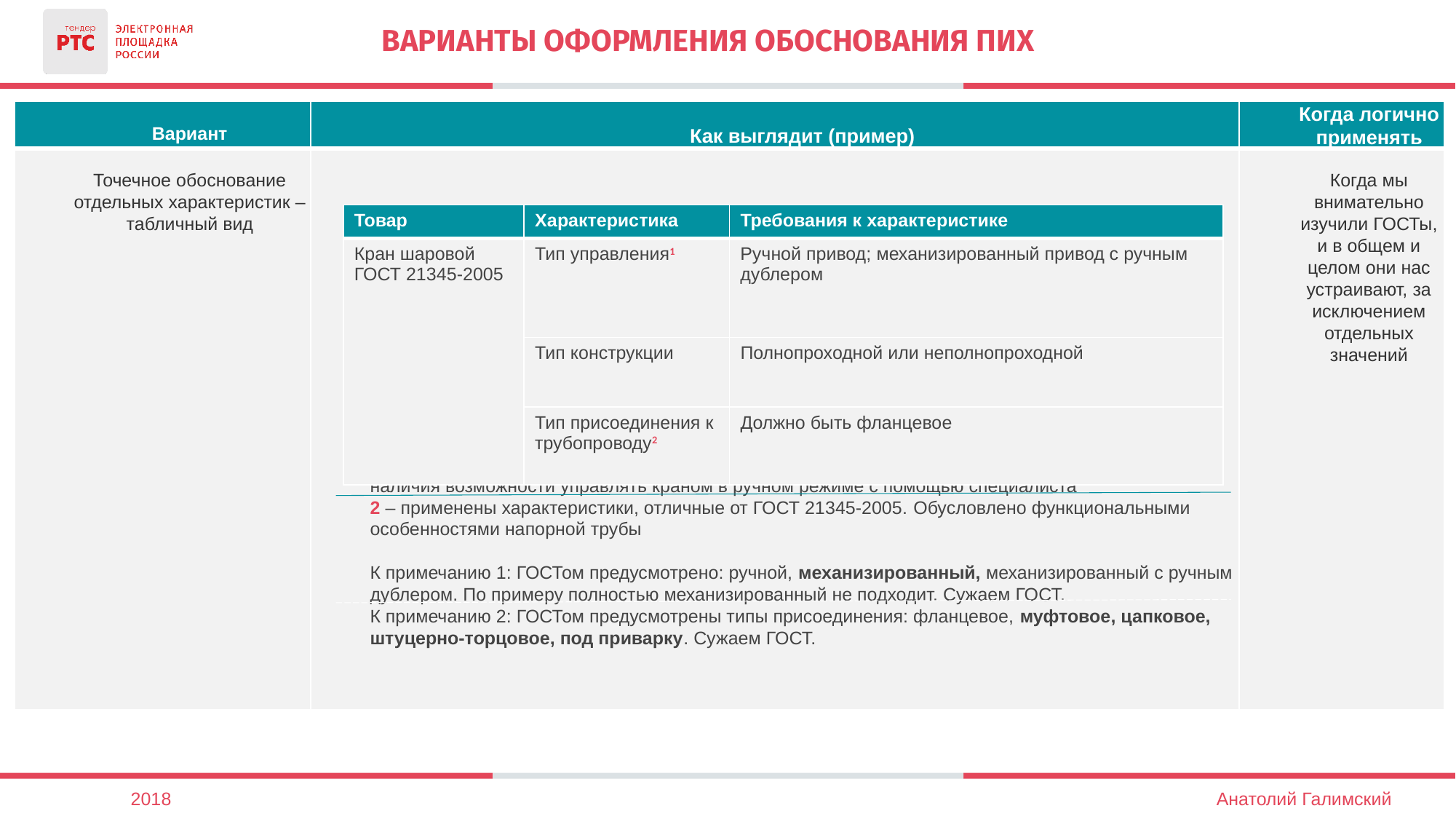

# Варианты оформления обоснования пих

| Вариант | Как выглядит (пример) | Когда логично применять |
| --- | --- | --- |
| Точечное обоснование отдельных характеристик – табличный вид | 1 – применены характеристики, отличные от ГОСТ 21345-2005. Обусловлено необходимостью наличия возможности управлять краном в ручном режиме с помощью специалиста 2 – применены характеристики, отличные от ГОСТ 21345-2005. Обусловлено функциональными особенностями напорной трубы К примечанию 1: ГОСТом предусмотрено: ручной, механизированный, механизированный с ручным дублером. По примеру полностью механизированный не подходит. Сужаем ГОСТ. К примечанию 2: ГОСТом предусмотрены типы присоединения: фланцевое, муфтовое, цапковое, штуцерно-торцовое, под приварку. Сужаем ГОСТ. | Когда мы внимательно изучили ГОСТы, и в общем и целом они нас устраивают, за исключением отдельных значений |
| Товар | Характеристика | Требования к характеристике |
| --- | --- | --- |
| Кран шаровой ГОСТ 21345-2005 | Тип управления1 | Ручной привод; механизированный привод с ручным дублером |
|  | Тип конструкции | Полнопроходной или неполнопроходной |
|  | Тип присоединения к трубопроводу2 | Должно быть фланцевое |

2018
Анатолий Галимский